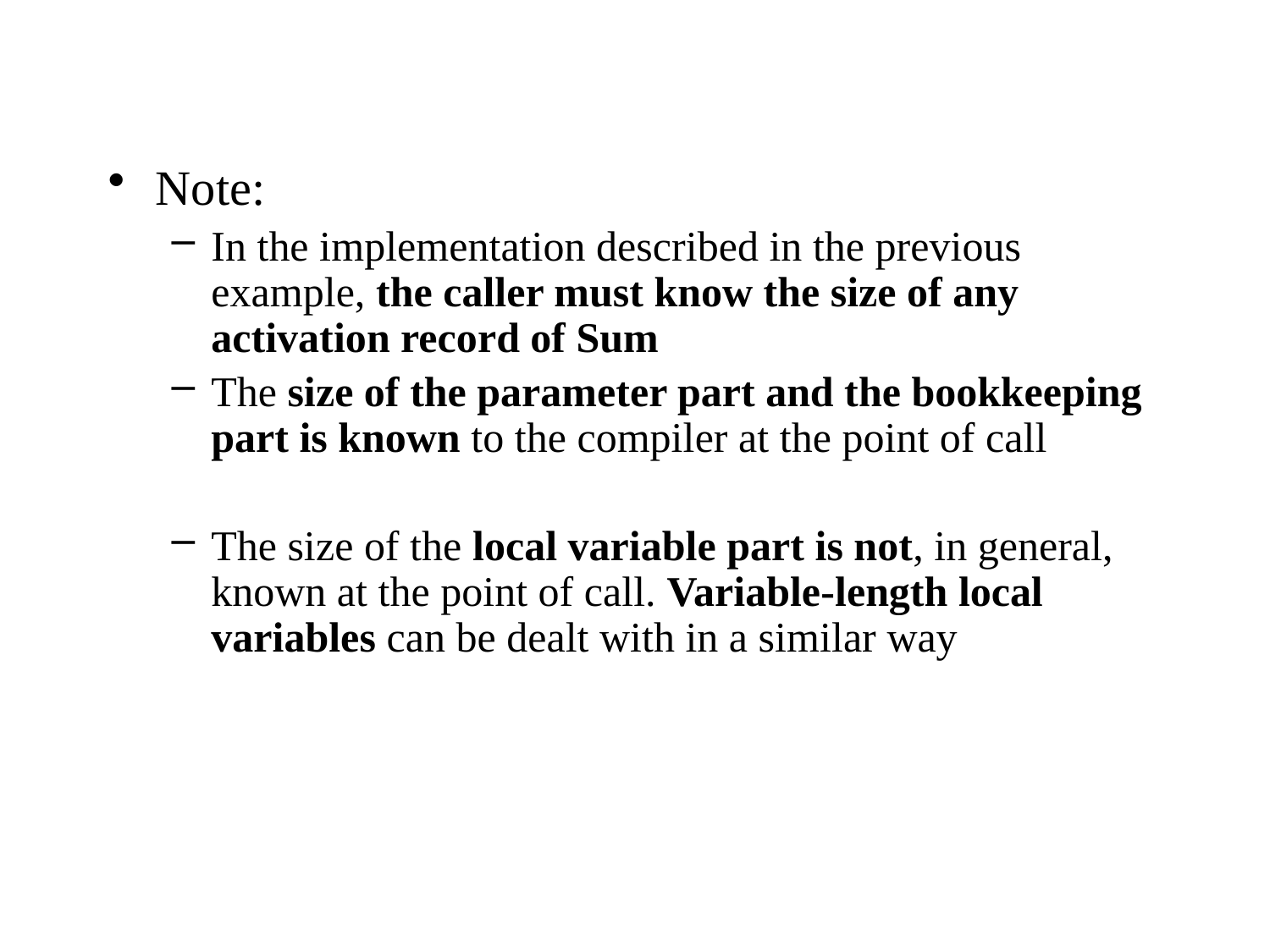

Note:
In the implementation described in the previous example, the caller must know the size of any activation record of Sum
The size of the parameter part and the bookkeeping part is known to the compiler at the point of call

The size of the local variable part is not, in general, known at the point of call. Variable-length local variables can be dealt with in a similar way